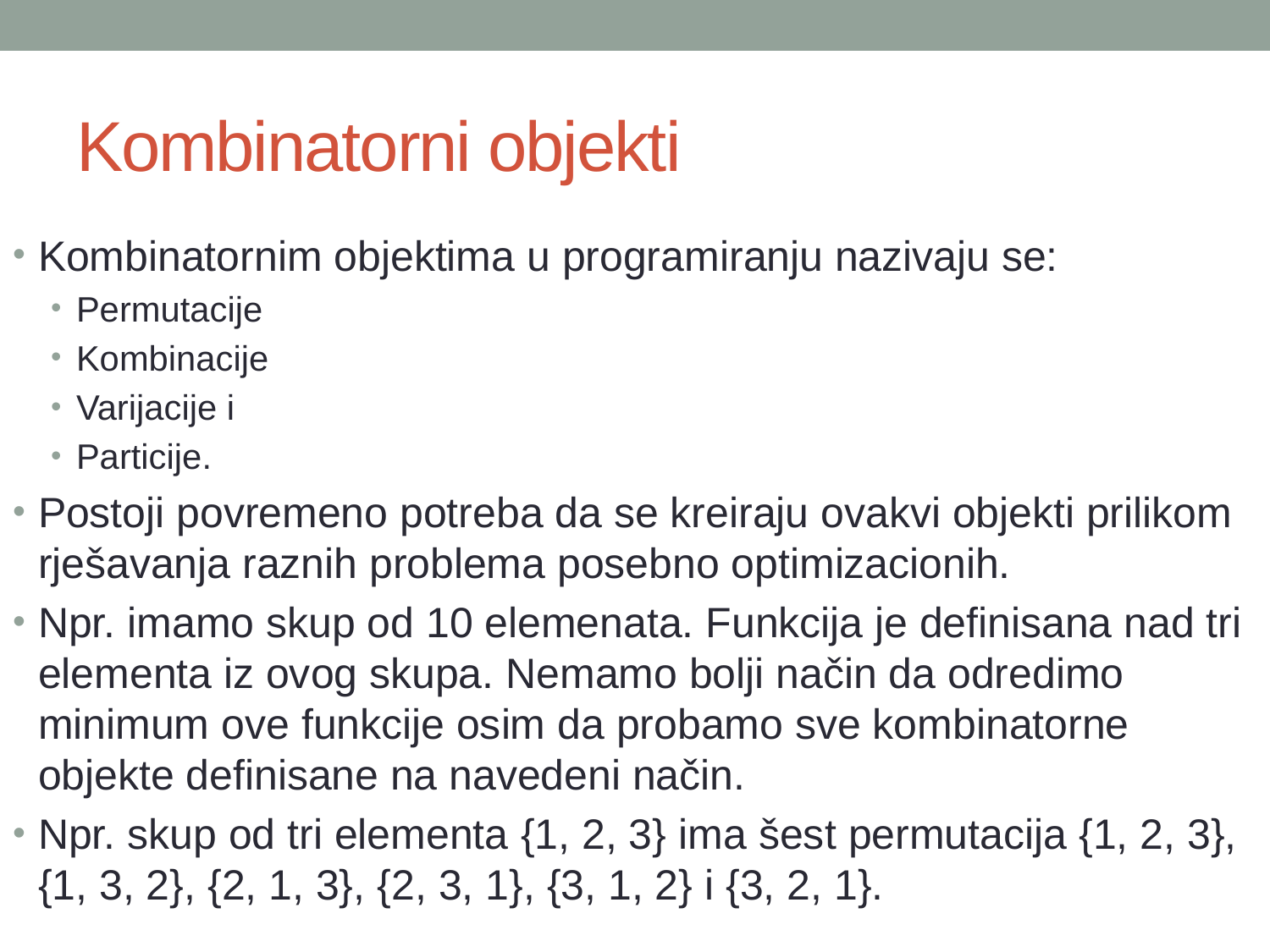

# Kombinatorni objekti
Kombinatornim objektima u programiranju nazivaju se:
Permutacije
Kombinacije
Varijacije i
Particije.
Postoji povremeno potreba da se kreiraju ovakvi objekti prilikom rješavanja raznih problema posebno optimizacionih.
Npr. imamo skup od 10 elemenata. Funkcija je definisana nad tri elementa iz ovog skupa. Nemamo bolji način da odredimo minimum ove funkcije osim da probamo sve kombinatorne objekte definisane na navedeni način.
Npr. skup od tri elementa {1, 2, 3} ima šest permutacija {1, 2, 3}, {1, 3, 2}, {2, 1, 3}, {2, 3, 1}, {3, 1, 2} i {3, 2, 1}.